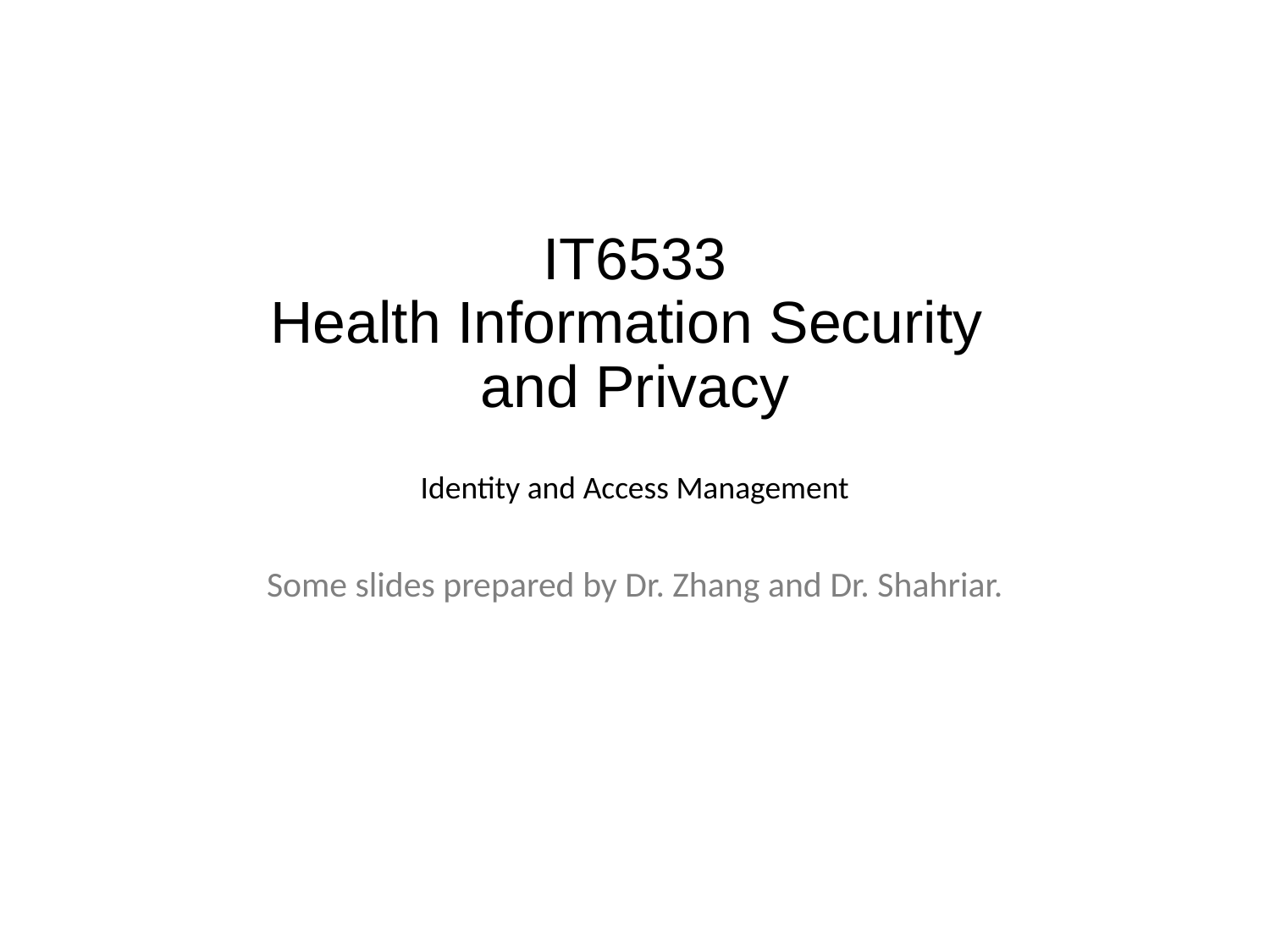

# IT6533 Health Information Security and Privacy
Identity and Access Management

Some slides prepared by Dr. Zhang and Dr. Shahriar.